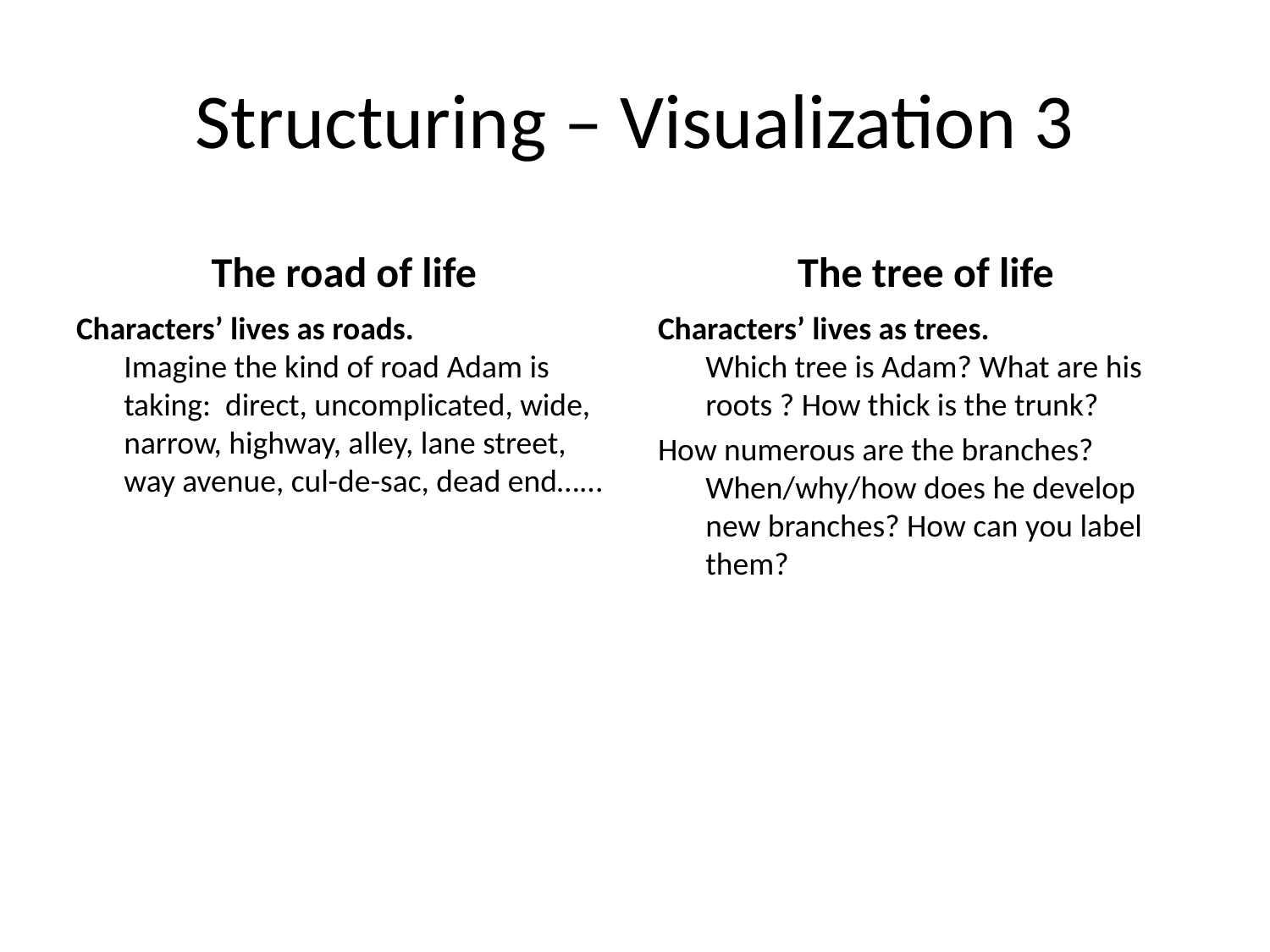

# Structuring – Visualization 3
The road of life
The tree of life
Characters’ lives as roads.
Imagine the kind of road Adam is taking:  direct, uncomplicated, wide, narrow, highway, alley, lane street, way avenue, cul-de-sac, dead end…...

Characters’ lives as trees.
Which tree is Adam? What are his roots ? How thick is the trunk?
How numerous are the branches?
When/why/how does he develop new branches? How can you label them?